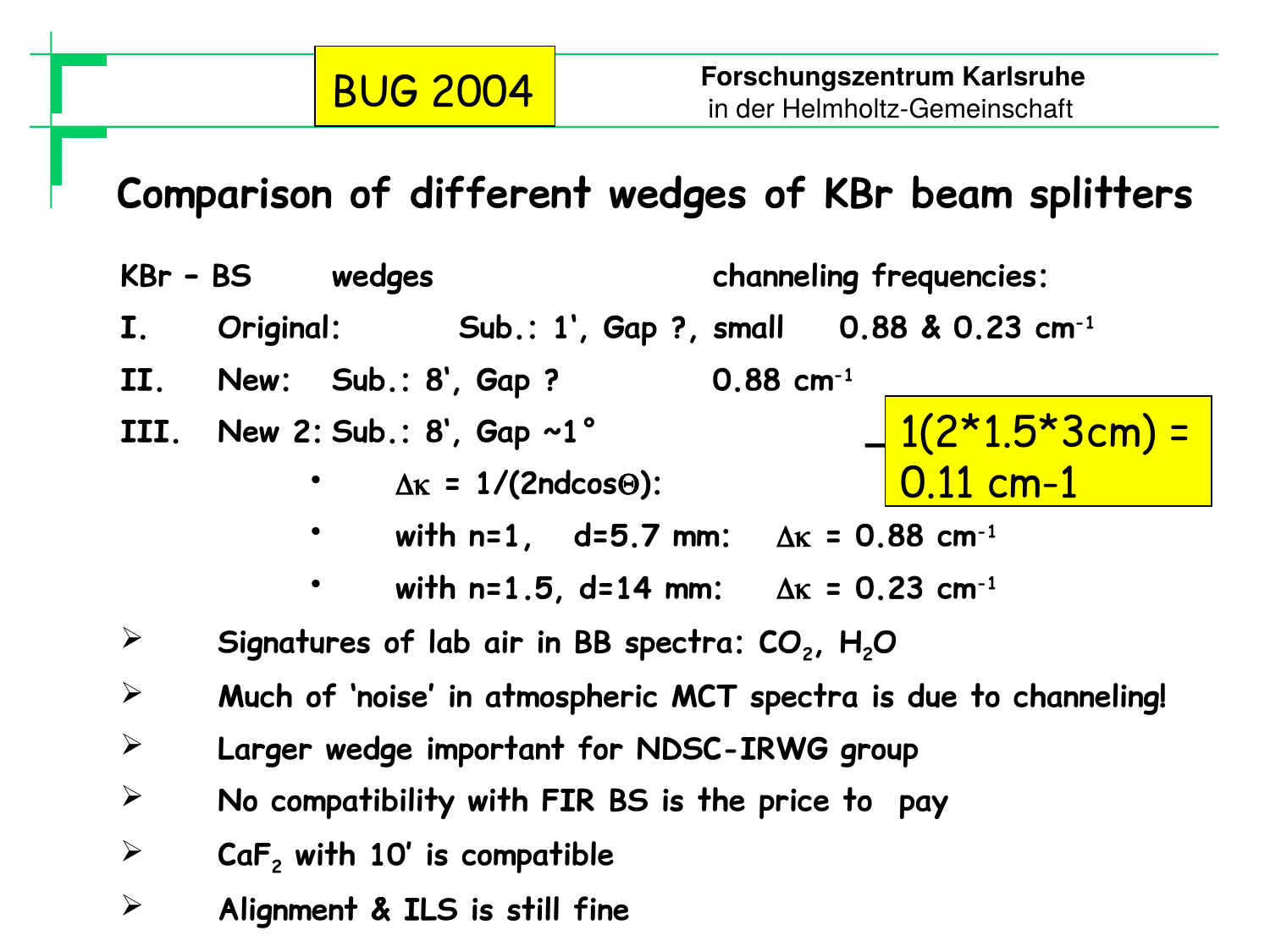

BUG 2004
Comparison of different wedges of KBr beam splitters
KBr – BS  	wedges  		channeling frequencies:
 Original:	Sub.: 1‘, Gap ?, small	0.88 & 0.23 cm-1
 New:	Sub.: 8‘, Gap ?		0.88 cm-1
 New 2:	Sub.: 8‘, Gap ~1°		  __
Δκ = 1/(2ndcosΘ):
with n=1,   d=5.7 mm: 	Δκ = 0.88 cm-1
with n=1.5, d=14 mm:	Δκ = 0.23 cm-1
 Signatures of lab air in BB spectra: CO2, H2O
 Much of ‘noise’ in atmospheric MCT spectra is due to channeling!
 Larger wedge important for NDSC-IRWG group
 No compatibility with FIR BS is the price to  pay
 CaF2 with 10’ is compatible
 Alignment & ILS is still fine
1(2*1.5*3cm) = 0.11 cm-1